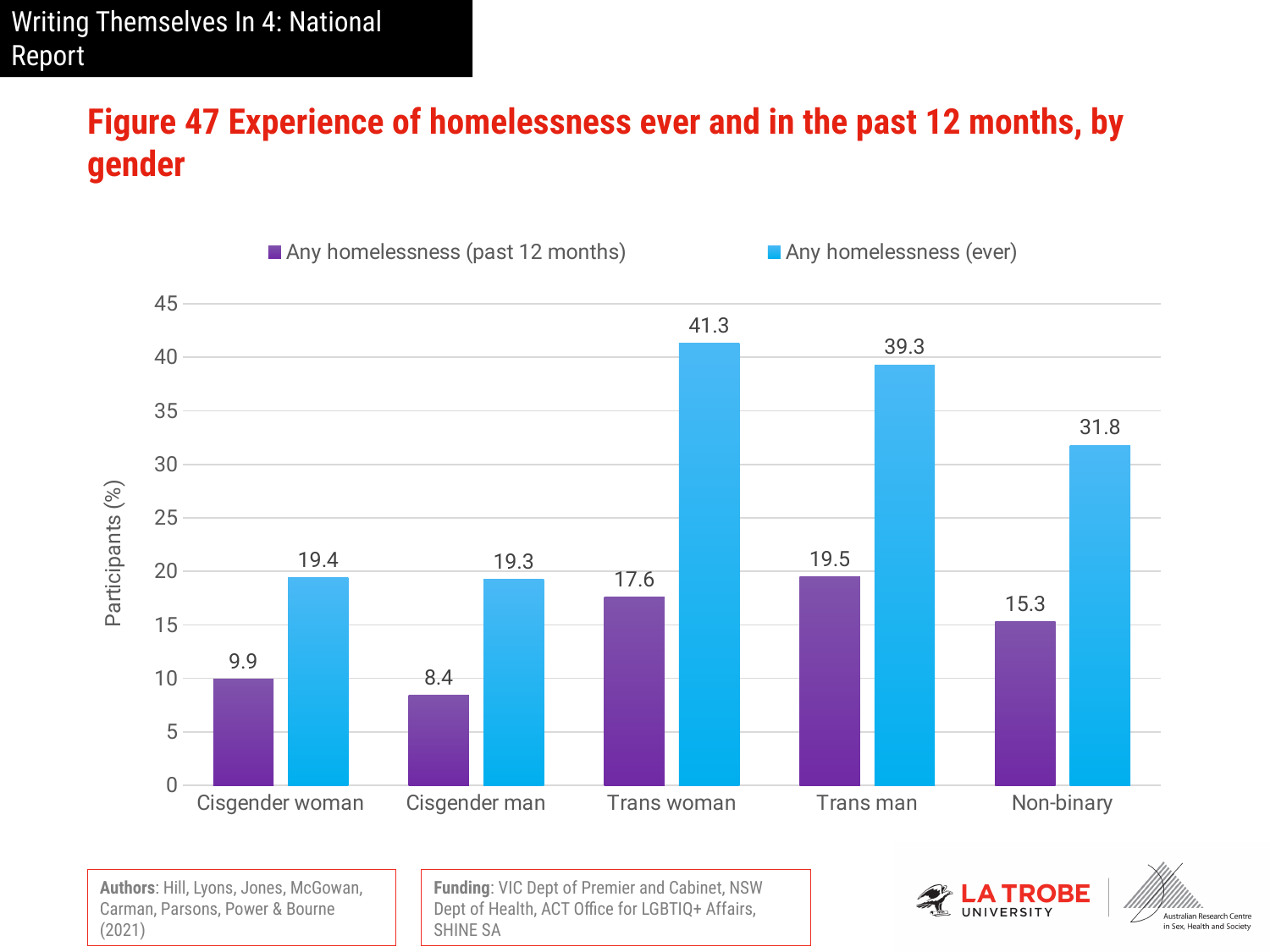

# Figure 47 Experience of homelessness ever and in the past 12 months, by gender

### Chart

| Category | Any homelessness (past 12 months) | Any homelessness (ever) |
|---|---|---|
| Cisgender woman | 9.9 | 19.4 |
| Cisgender man | 8.4 | 19.3 |
| Trans woman | 17.6 | 41.3 |
| Trans man | 19.5 | 39.3 |
| Non-binary | 15.3 | 31.8 |